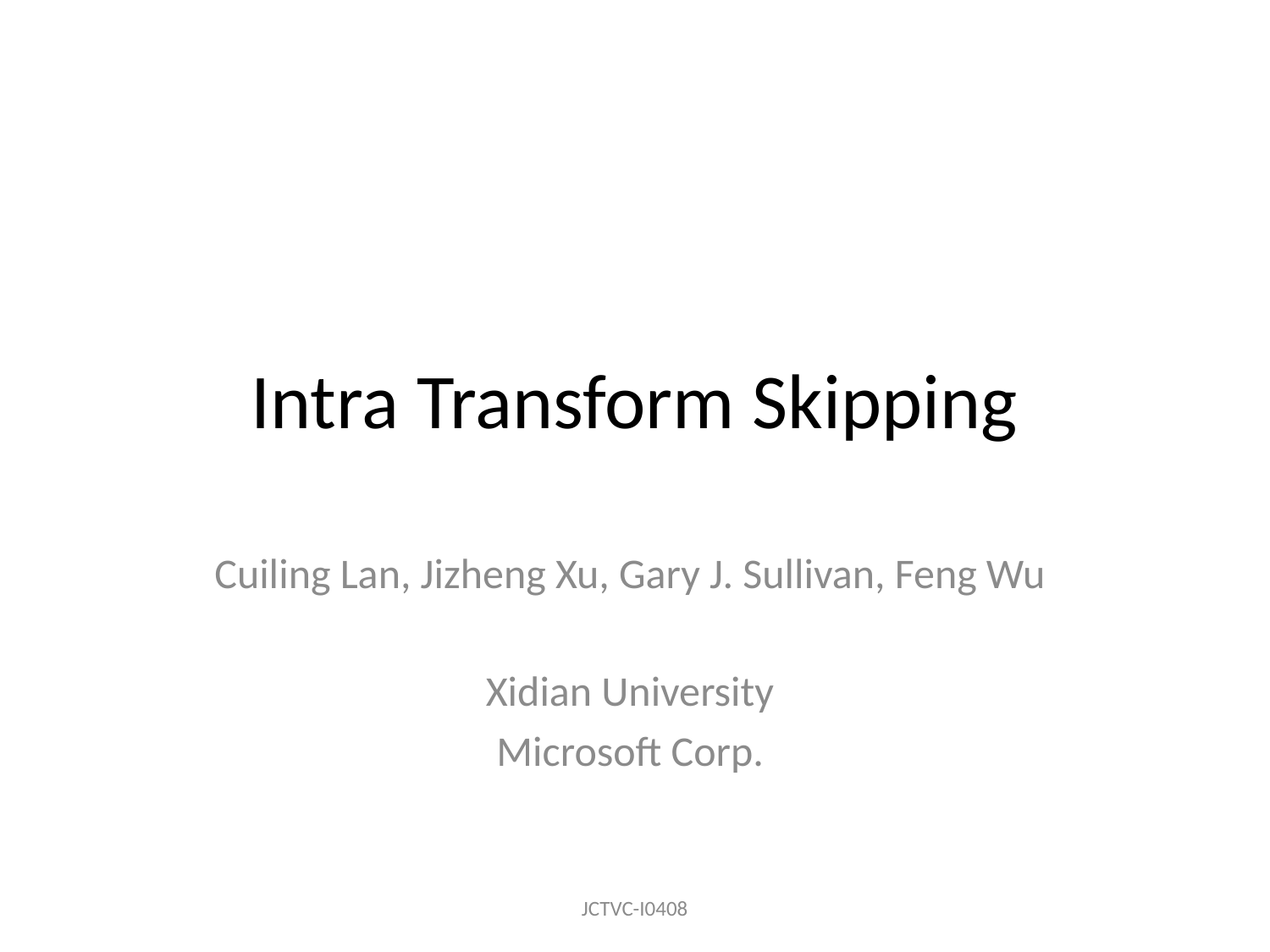

# Intra Transform Skipping
Cuiling Lan, Jizheng Xu, Gary J. Sullivan, Feng Wu

Xidian University
Microsoft Corp.
JCTVC-I0408